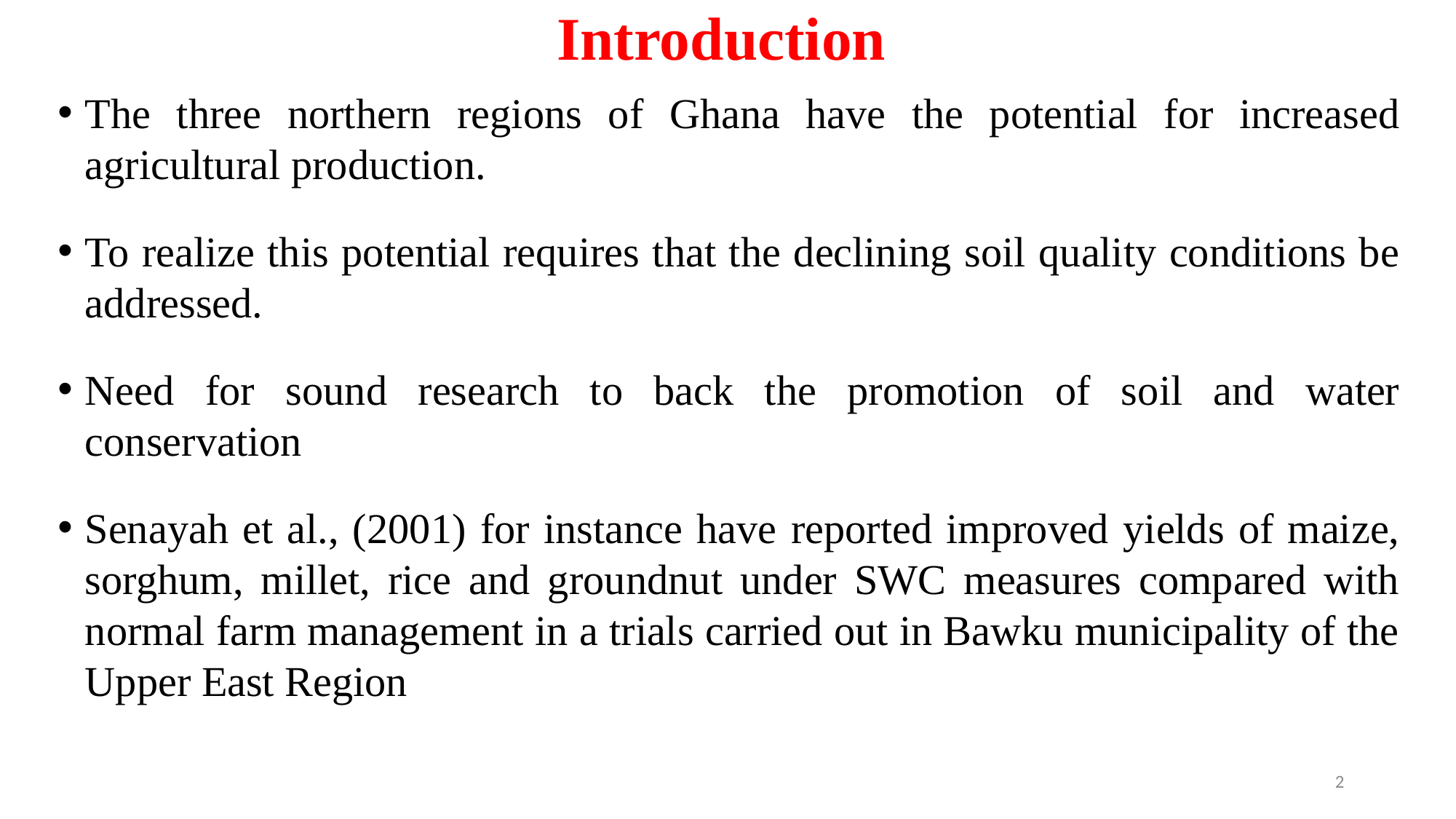

# Introduction
The three northern regions of Ghana have the potential for increased agricultural production.
To realize this potential requires that the declining soil quality conditions be addressed.
Need for sound research to back the promotion of soil and water conservation
Senayah et al., (2001) for instance have reported improved yields of maize, sorghum, millet, rice and groundnut under SWC measures compared with normal farm management in a trials carried out in Bawku municipality of the Upper East Region

2